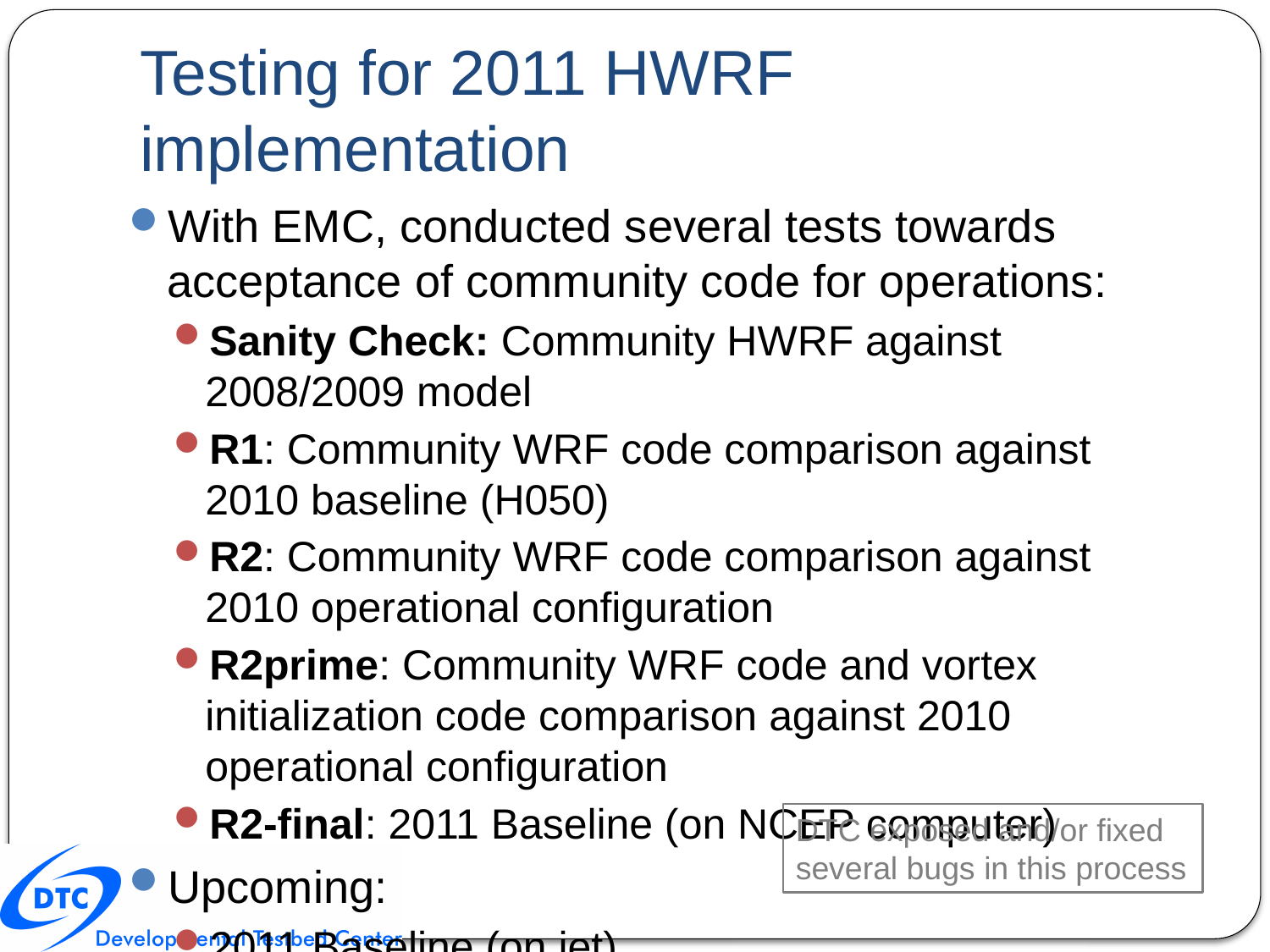

# Testing for 2011 HWRF implementation
With EMC, conducted several tests towards acceptance of community code for operations:
Sanity Check: Community HWRF against 2008/2009 model
R1: Community WRF code comparison against 2010 baseline (H050)
R2: Community WRF code comparison against 2010 operational configuration
R2prime: Community WRF code and vortex initialization code comparison against 2010 operational configuration
R2-final: 2011 Baseline (on NCEP computer)
Upcoming:
2011 Baseline (on jet)
2011 Baseline + HYCOM
DTC exposed and/or fixed several bugs in this process